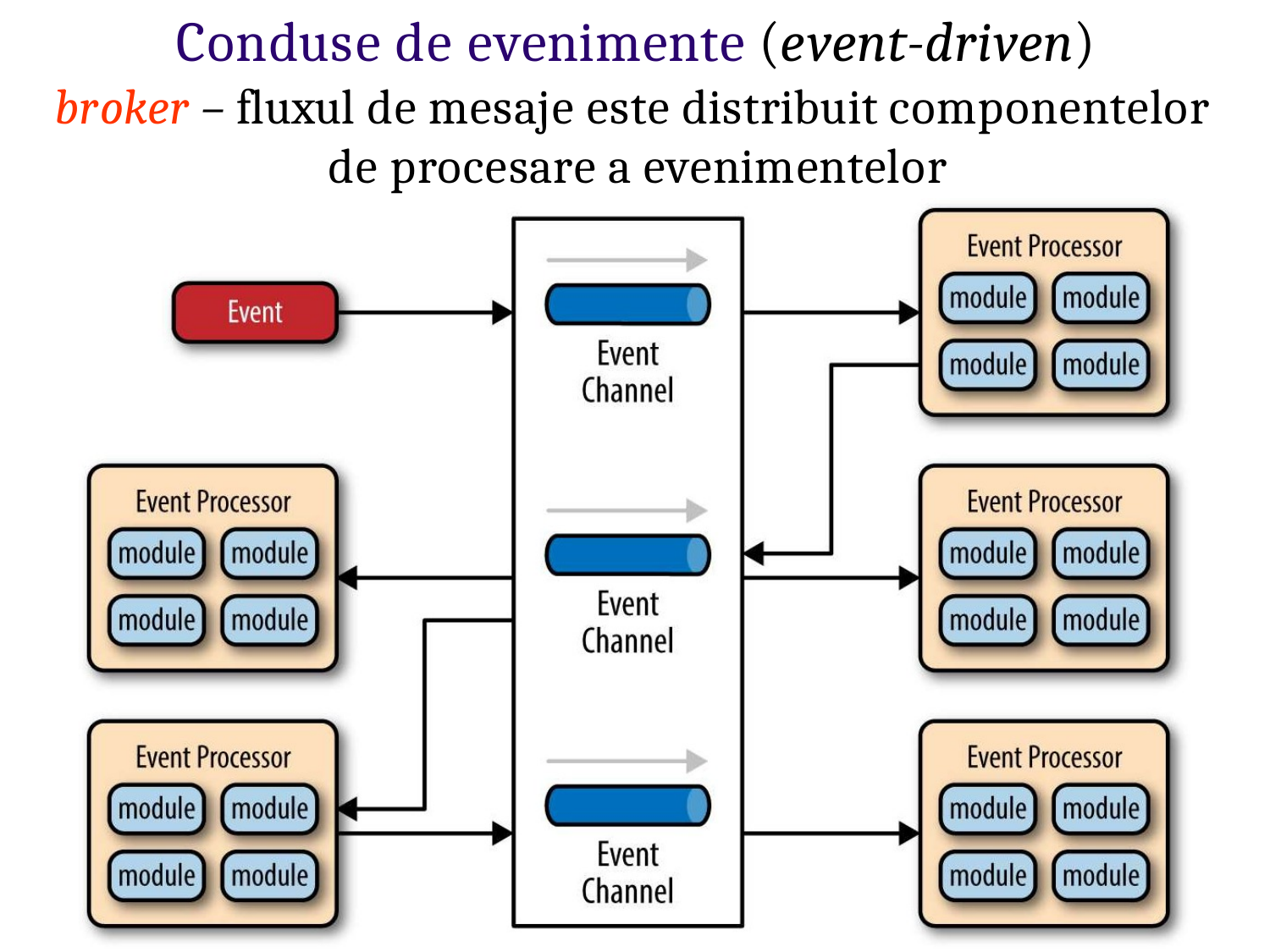

# Conduse de evenimente (event-driven)
broker – fluxul de mesaje este distribuit componentelor  de procesare a evenimentelor